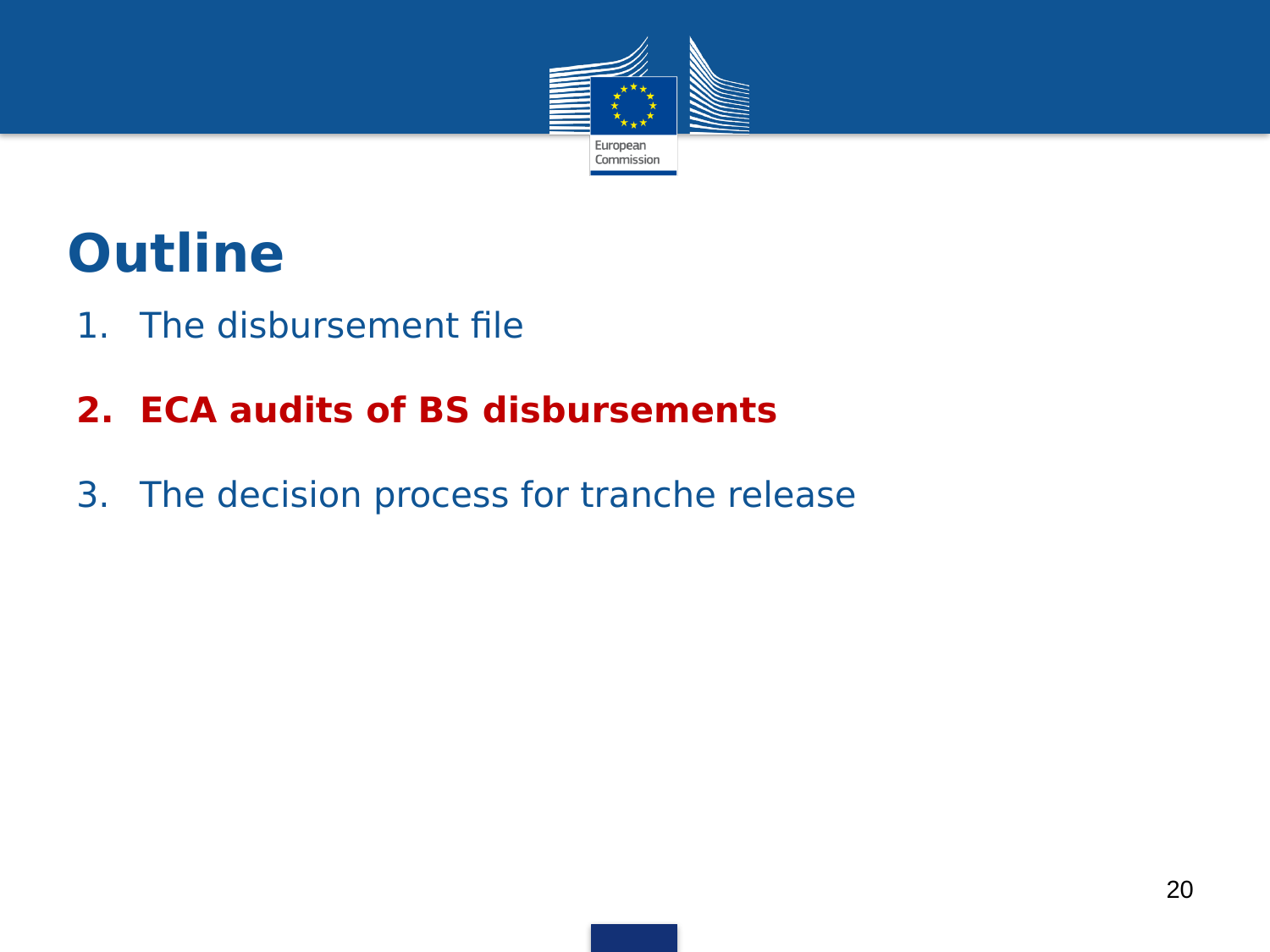

# Outline
The disbursement file
ECA audits of BS disbursements
The decision process for tranche release

20